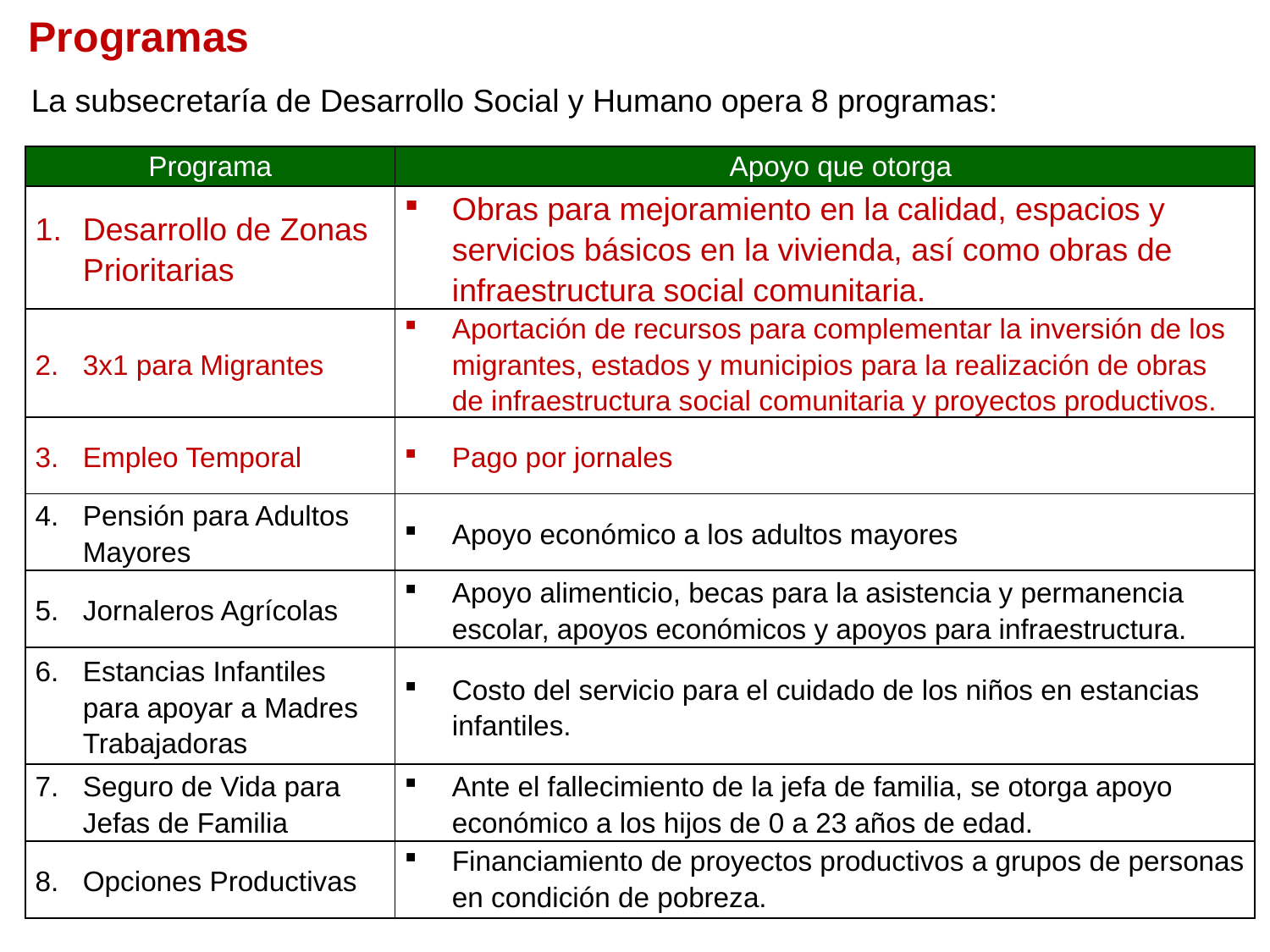

Programas
La subsecretaría de Desarrollo Social y Humano opera 8 programas:
| Programa | Apoyo que otorga |
| --- | --- |
| Desarrollo de Zonas Prioritarias | Obras para mejoramiento en la calidad, espacios y servicios básicos en la vivienda, así como obras de infraestructura social comunitaria. |
| 3x1 para Migrantes | Aportación de recursos para complementar la inversión de los migrantes, estados y municipios para la realización de obras de infraestructura social comunitaria y proyectos productivos. |
| Empleo Temporal | Pago por jornales |
| Pensión para Adultos Mayores | Apoyo económico a los adultos mayores |
| Jornaleros Agrícolas | Apoyo alimenticio, becas para la asistencia y permanencia escolar, apoyos económicos y apoyos para infraestructura. |
| Estancias Infantiles para apoyar a Madres Trabajadoras | Costo del servicio para el cuidado de los niños en estancias infantiles. |
| Seguro de Vida para Jefas de Familia | Ante el fallecimiento de la jefa de familia, se otorga apoyo económico a los hijos de 0 a 23 años de edad. |
| Opciones Productivas | Financiamiento de proyectos productivos a grupos de personas en condición de pobreza. |